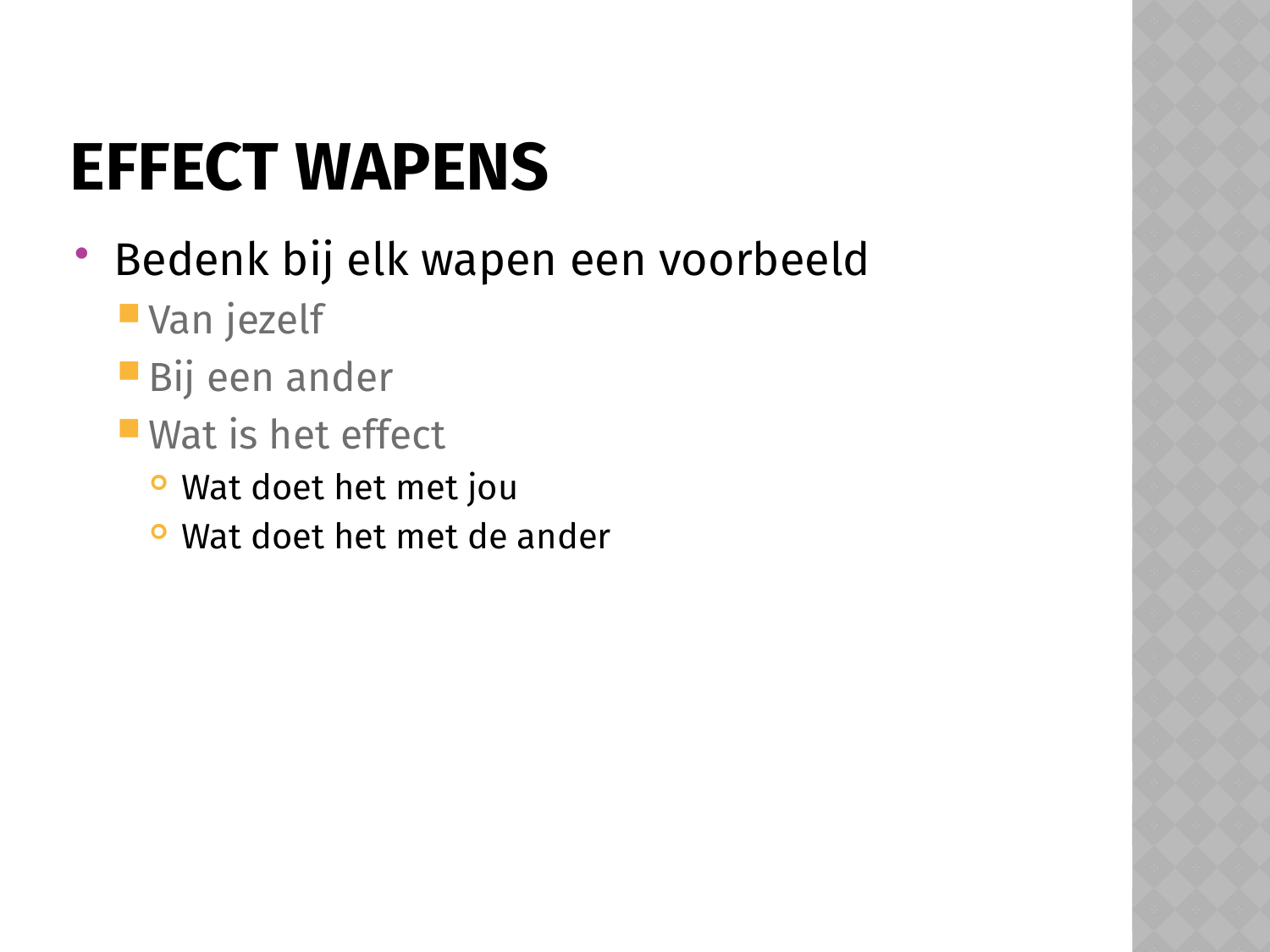

# Effect wapens
Bedenk bij elk wapen een voorbeeld
Van jezelf
Bij een ander
Wat is het effect
Wat doet het met jou
Wat doet het met de ander